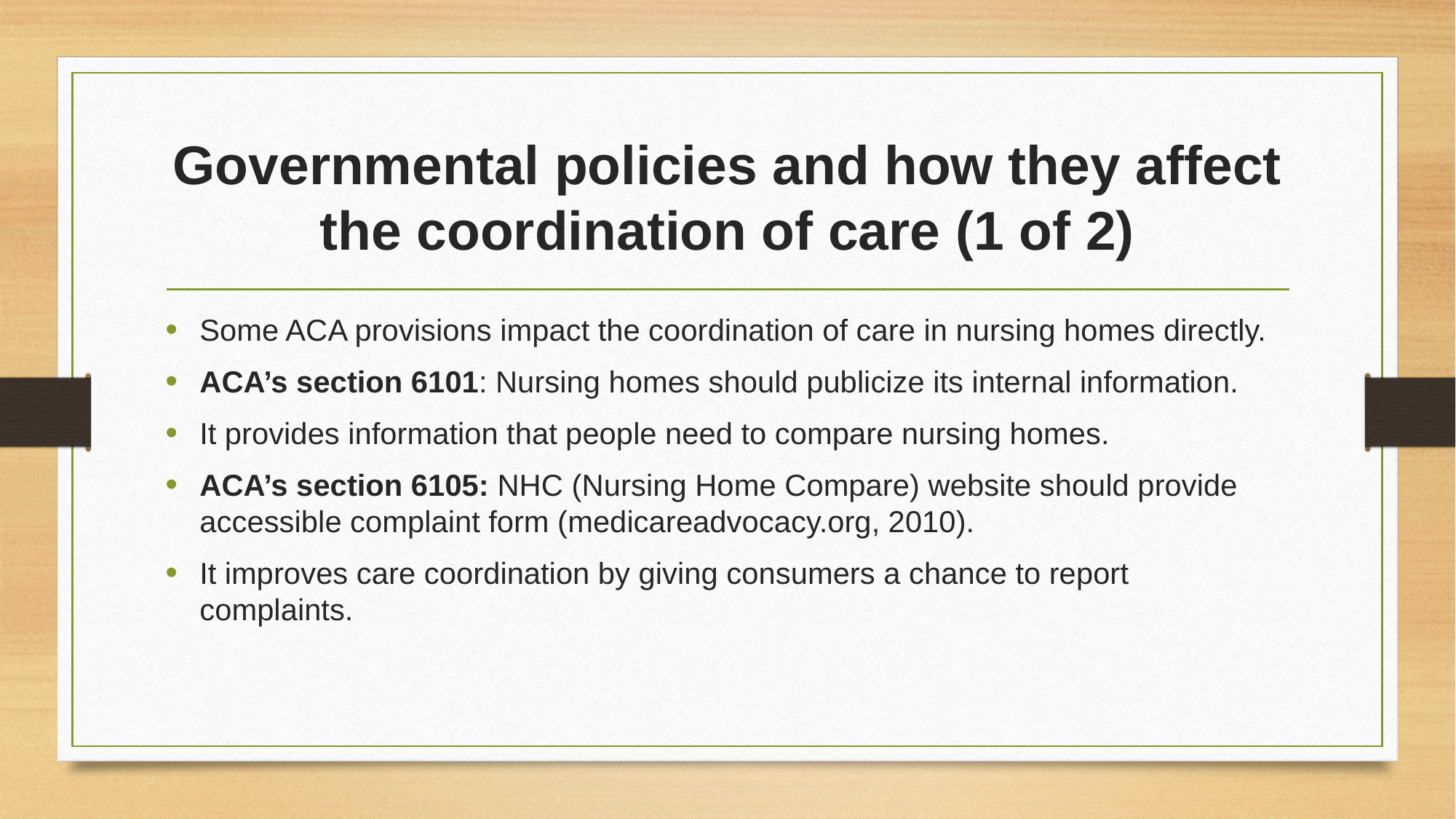

# Governmental policies and how they affect the coordination of care (1 of 2)
Some ACA provisions impact the coordination of care in nursing homes directly.
ACA’s section 6101: Nursing homes should publicize its internal information.
It provides information that people need to compare nursing homes.
ACA’s section 6105: NHC (Nursing Home Compare) website should provide accessible complaint form (medicareadvocacy.org, 2010).
It improves care coordination by giving consumers a chance to report complaints.